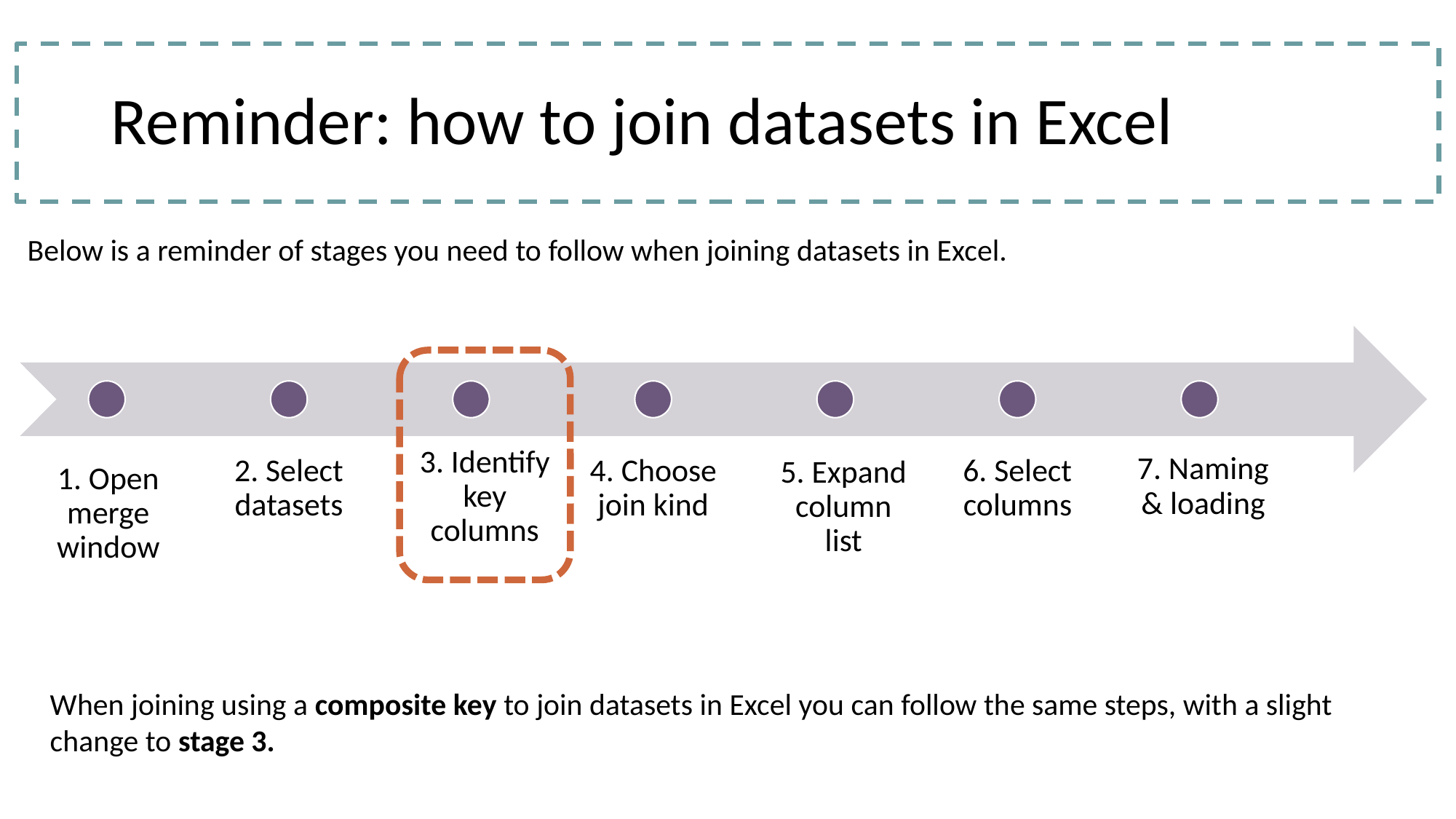

# Reminder: how to join datasets in Excel
1. Open merge window
2. Select datasets
3. Identify key columns
4. Choose join kind
5. Expand column list
6. Select columns
7. Naming & loading
Below is a reminder of stages you need to follow when joining datasets in Excel.

When joining using a composite key to join datasets in Excel you can follow the same steps, with a slight change to stage 3.